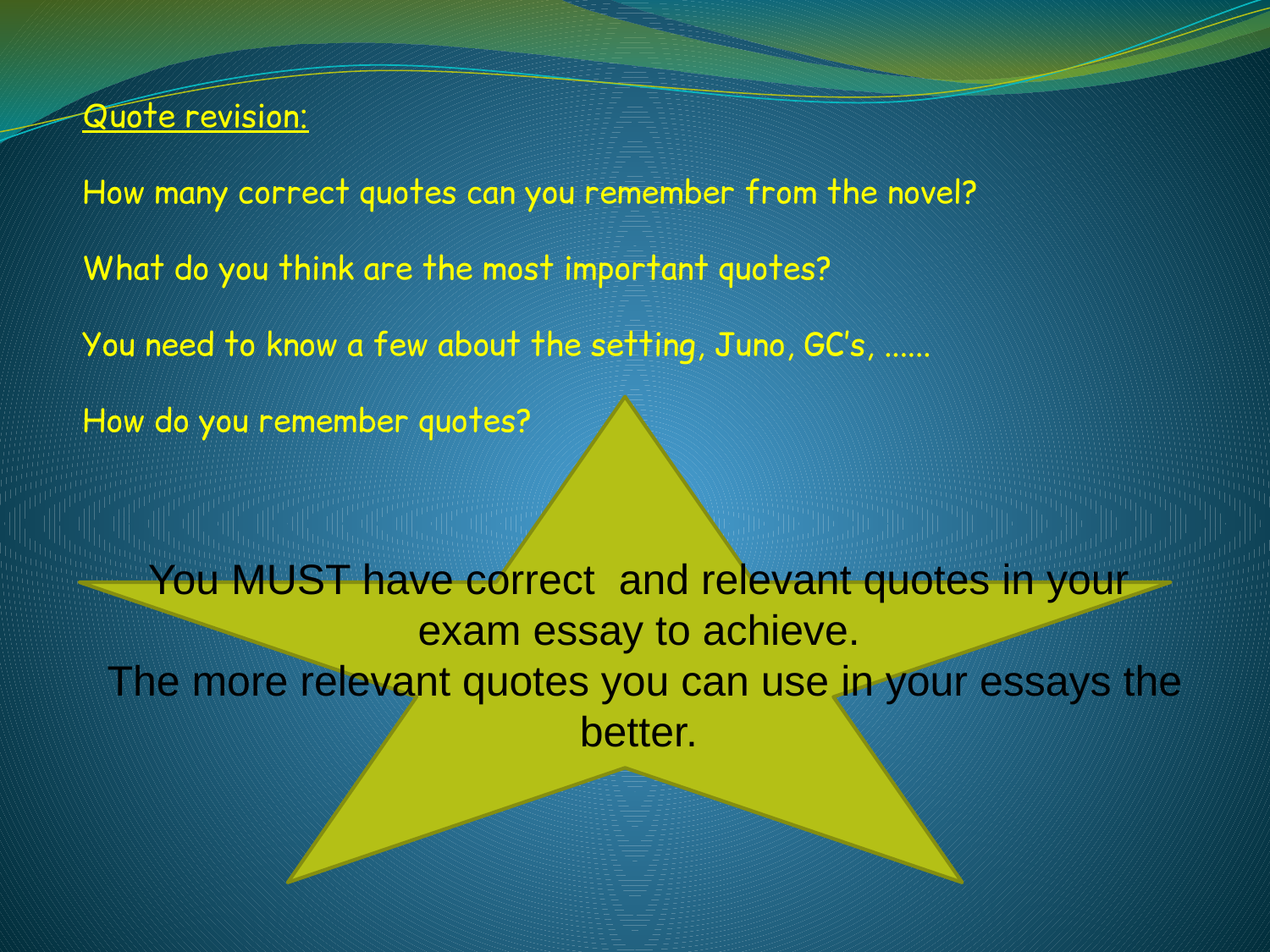

Quote revision:

How many correct quotes can you remember from the novel?

What do you think are the most important quotes?

You need to know a few about the setting, Juno, GC’s, ......

How do you remember quotes?

You MUST have correct  and relevant quotes in your
exam essay to achieve.
The more relevant quotes you can use in your essays the better.